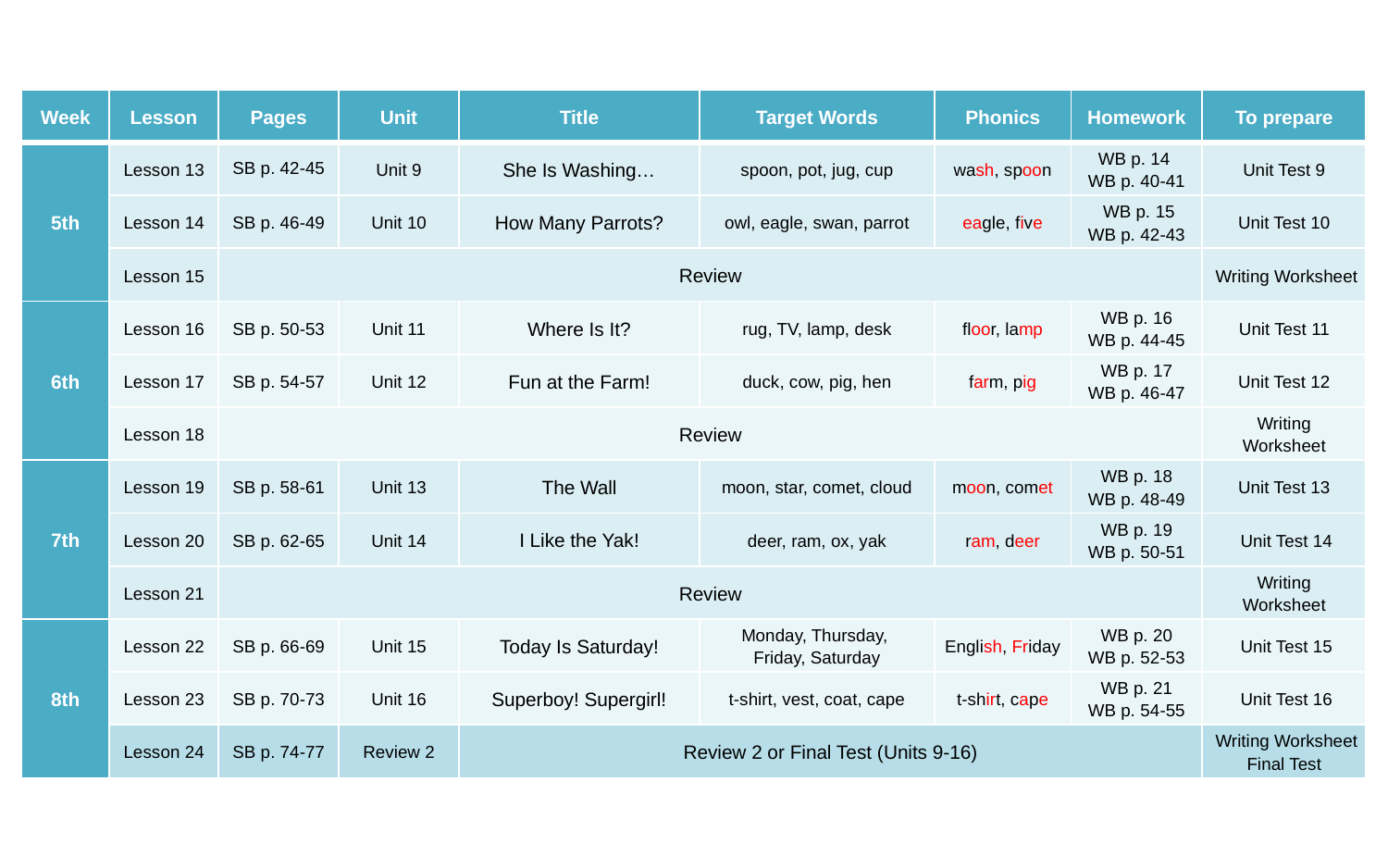

| Week | Lesson | Pages | Unit | Title | Target Words | Phonics | Homework | To prepare |
| --- | --- | --- | --- | --- | --- | --- | --- | --- |
| 5th | Lesson 13 | SB p. 42-45 | Unit 9 | She Is Washing… | spoon, pot, jug, cup | wash, spoon | WB p. 14 WB p. 40-41 | Unit Test 9 |
|  | Lesson 14 | SB p. 46-49 | Unit 10 | How Many Parrots? | owl, eagle, swan, parrot | eagle, five | WB p. 15 WB p. 42-43 | Unit Test 10 |
|  | Lesson 15 | Review |  |  |  |  |  | Writing Worksheet |
| 6th | Lesson 16 | SB p. 50-53 | Unit 11 | Where Is It? | rug, TV, lamp, desk | floor, lamp | WB p. 16 WB p. 44-45 | Unit Test 11 |
|  | Lesson 17 | SB p. 54-57 | Unit 12 | Fun at the Farm! | duck, cow, pig, hen | farm, pig | WB p. 17 WB p. 46-47 | Unit Test 12 |
|  | Lesson 18 | Review |  |  |  |  |  | Writing Worksheet |
| 7th | Lesson 19 | SB p. 58-61 | Unit 13 | The Wall | moon, star, comet, cloud | moon, comet | WB p. 18 WB p. 48-49 | Unit Test 13 |
|  | Lesson 20 | SB p. 62-65 | Unit 14 | I Like the Yak! | deer, ram, ox, yak | ram, deer | WB p. 19 WB p. 50-51 | Unit Test 14 |
|  | Lesson 21 | Review |  |  |  |  |  | Writing Worksheet |
| 8th | Lesson 22 | SB p. 66-69 | Unit 15 | Today Is Saturday! | Monday, Thursday, Friday, Saturday | English, Friday | WB p. 20 WB p. 52-53 | Unit Test 15 |
|  | Lesson 23 | SB p. 70-73 | Unit 16 | Superboy! Supergirl! | t-shirt, vest, coat, cape | t-shirt, cape | WB p. 21 WB p. 54-55 | Unit Test 16 |
|  | Lesson 24 | SB p. 74-77 | Review 2 | Review 2 or Final Test (Units 9-16) |  |  |  | Writing Worksheet Final Test |